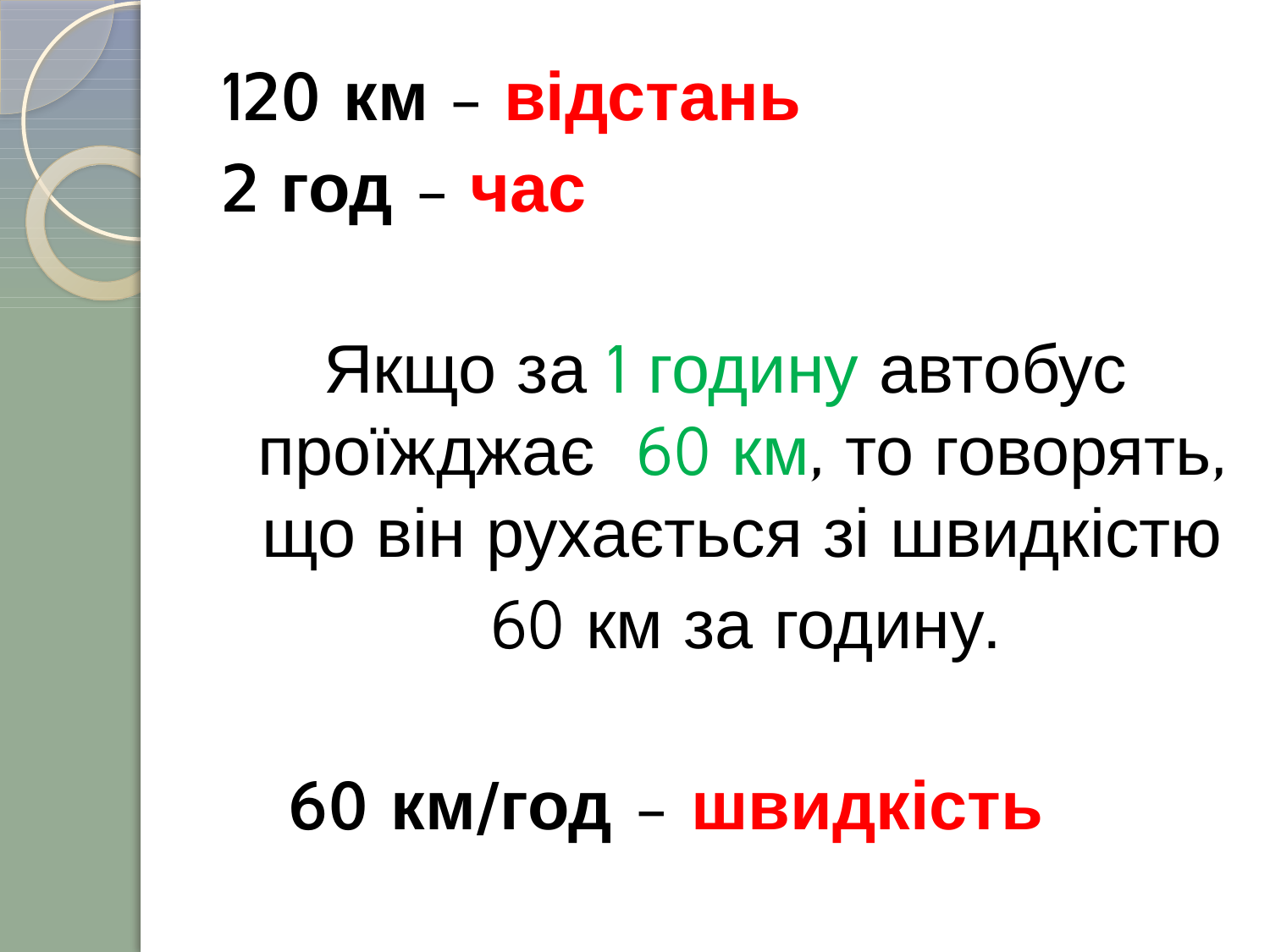

120 км – відстань
2 год – час

Якщо за 1 годину автобус проїжджає  60 км, то говорять, що він рухається зі швидкістю
  60 км за годину.

   60 км/год – швидкість